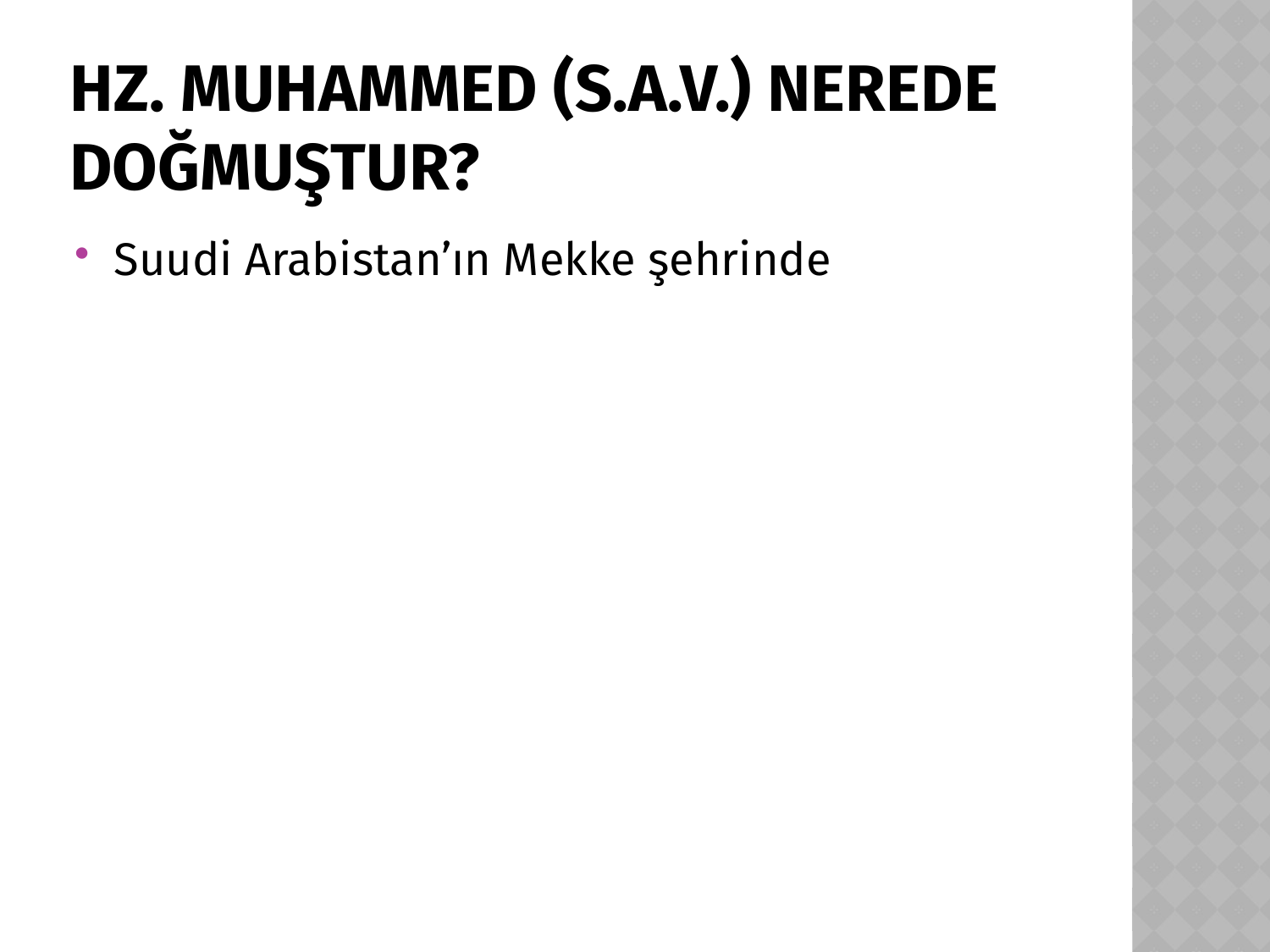

# Hz. Muhammed (s.a.v.) nerede doğmuştur?
Suudi Arabistan’ın Mekke şehrinde